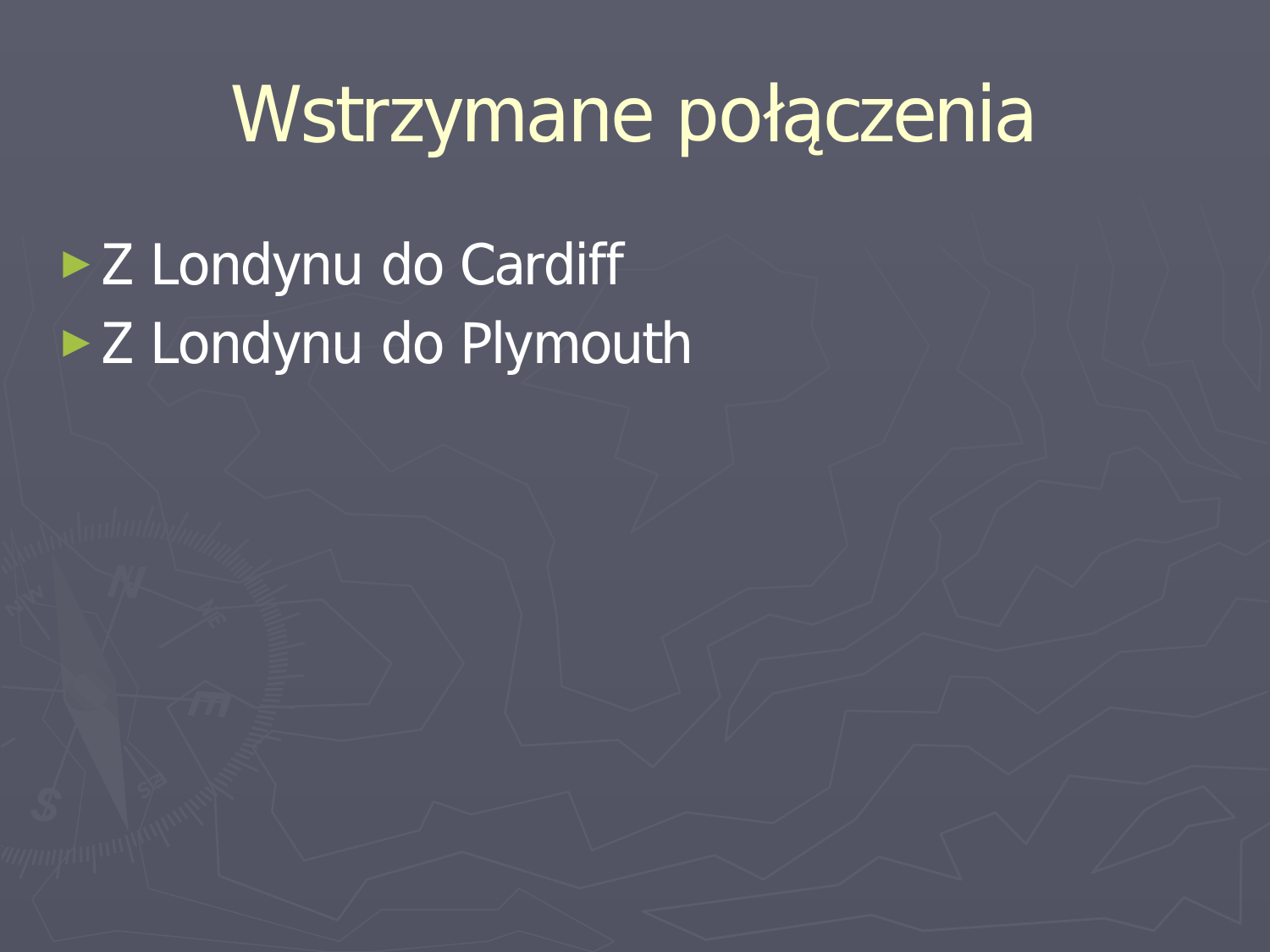

# Wstrzymane połączenia
Z Londynu do Cardiff
Z Londynu do Plymouth